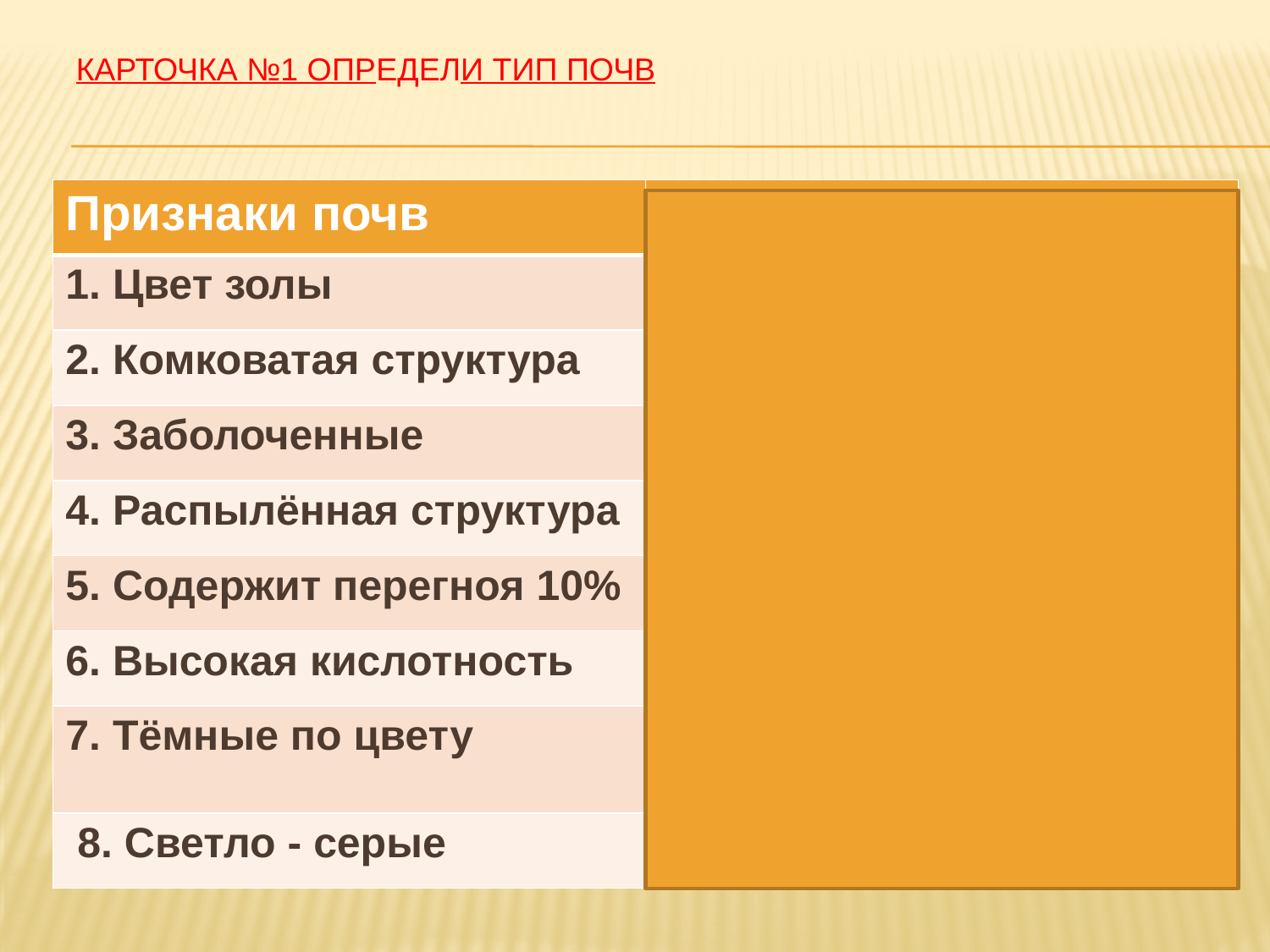

# Карточка №1 Определи тип почв
| Признаки почв | Типы почв |
| --- | --- |
| 1. Цвет золы | 1.Подзолистые |
| 2. Комковатая структура | 2.Черноземы |
| 3. Заболоченные | 3.Торфяно-болотистые |
| 4. Распылённая структура | 4.Подзолистые |
| 5. Содержит перегноя 10% | 5.Черноземы |
| 6. Высокая кислотность | 6.Дерново-подзолистые |
| 7. Тёмные по цвету | 7.Черноземы, торфяно-болотистые |
| 8. Светло - серые | 8.Сероземы |